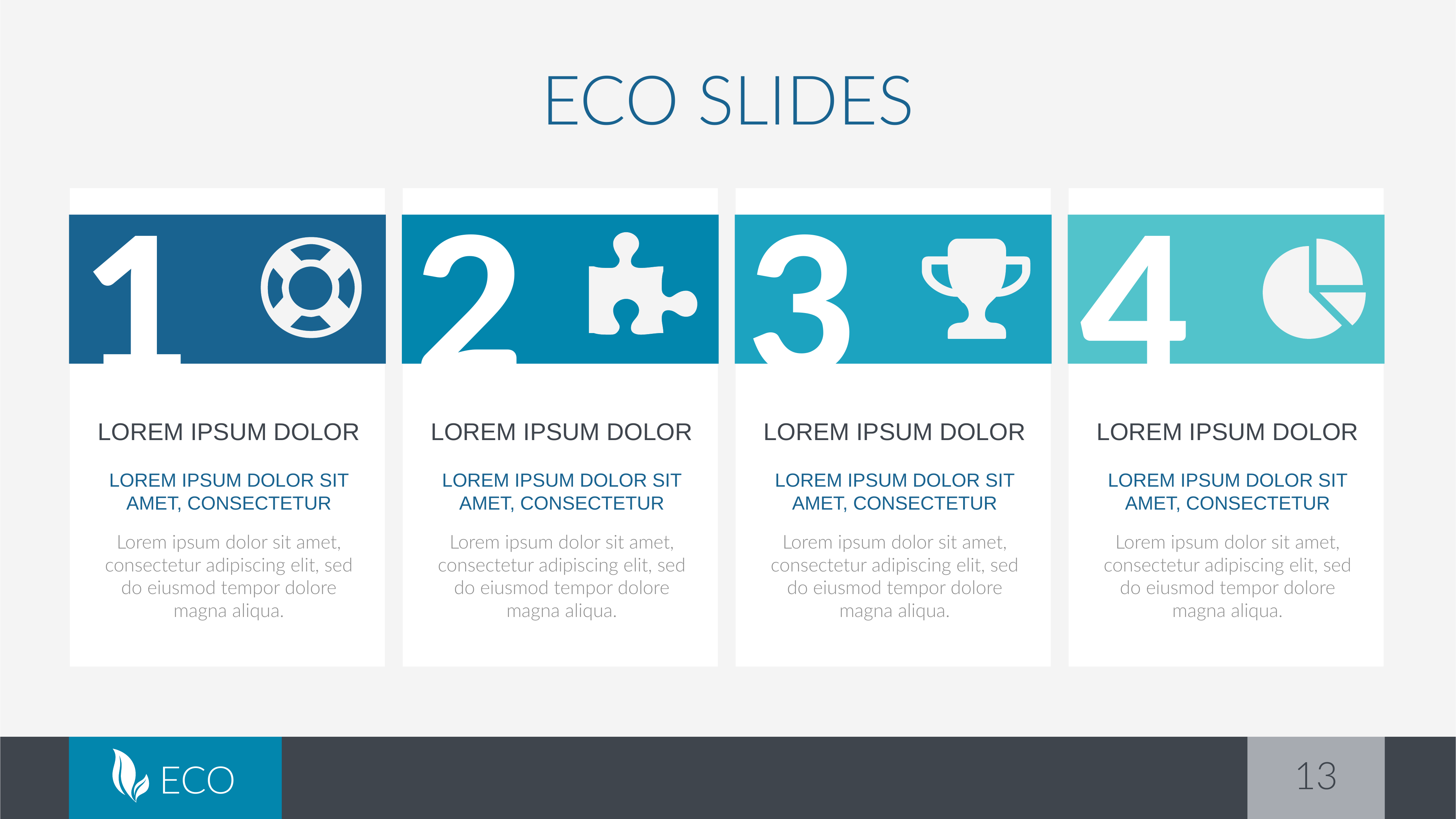

# ECO SLIDES
1

Lorem ipsum dolor
Lorem ipsum dolor sit amet, consectetur
Lorem ipsum dolor sit amet, consectetur adipiscing elit, sed do eiusmod tempor dolore magna aliqua.
2

Lorem ipsum dolor
Lorem ipsum dolor sit amet, consectetur
Lorem ipsum dolor sit amet, consectetur adipiscing elit, sed do eiusmod tempor dolore magna aliqua.
3

Lorem ipsum dolor
Lorem ipsum dolor sit amet, consectetur
Lorem ipsum dolor sit amet, consectetur adipiscing elit, sed do eiusmod tempor dolore magna aliqua.
4

Lorem ipsum dolor
Lorem ipsum dolor sit amet, consectetur
Lorem ipsum dolor sit amet, consectetur adipiscing elit, sed do eiusmod tempor dolore magna aliqua.
13